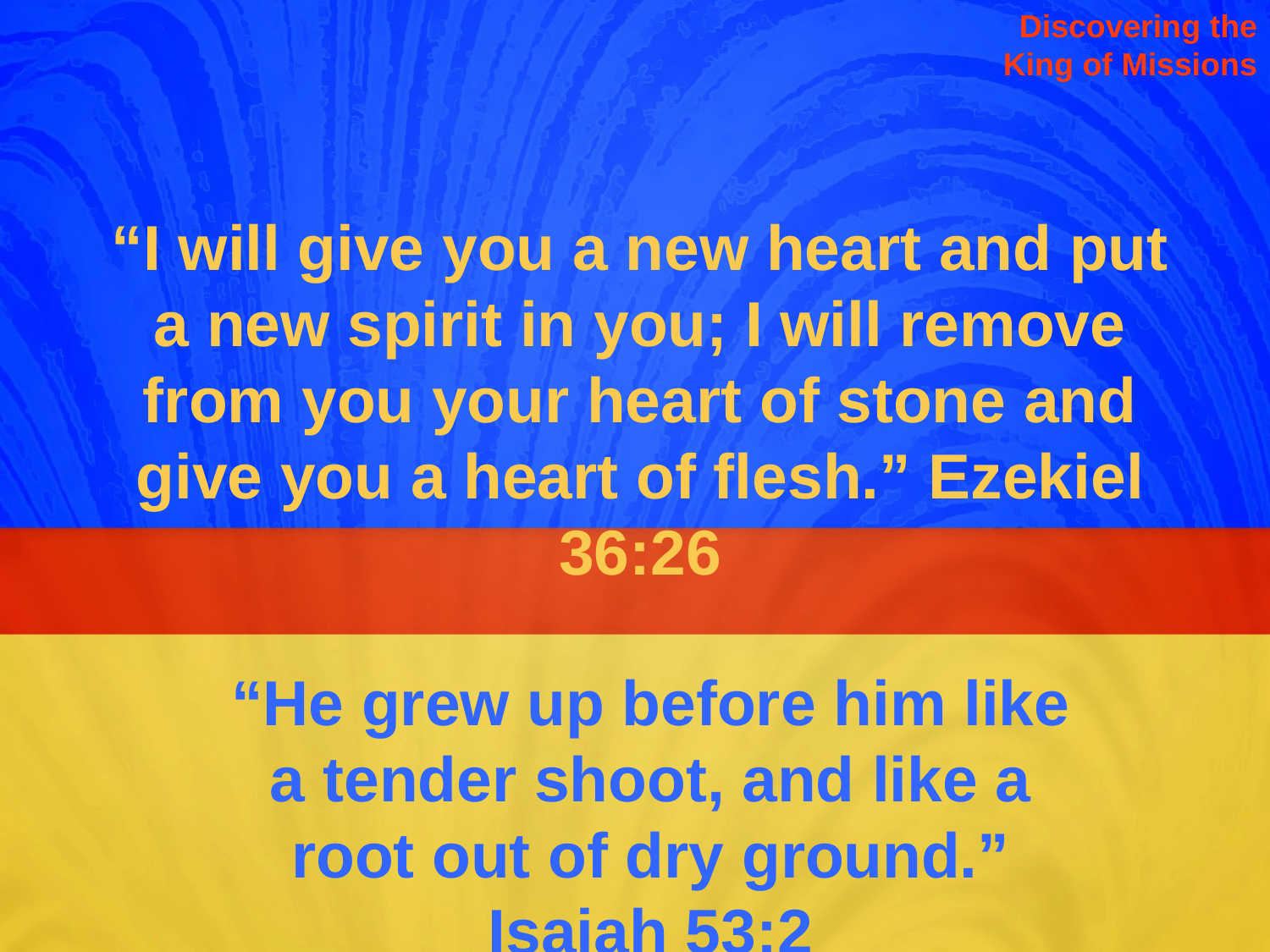

Discovering the King of Missions
“I will give you a new heart and put a new spirit in you; I will remove from you your heart of stone and give you a heart of flesh.” Ezekiel 36:26
“He grew up before him like a tender shoot, and like a root out of dry ground.” Isaiah 53:2